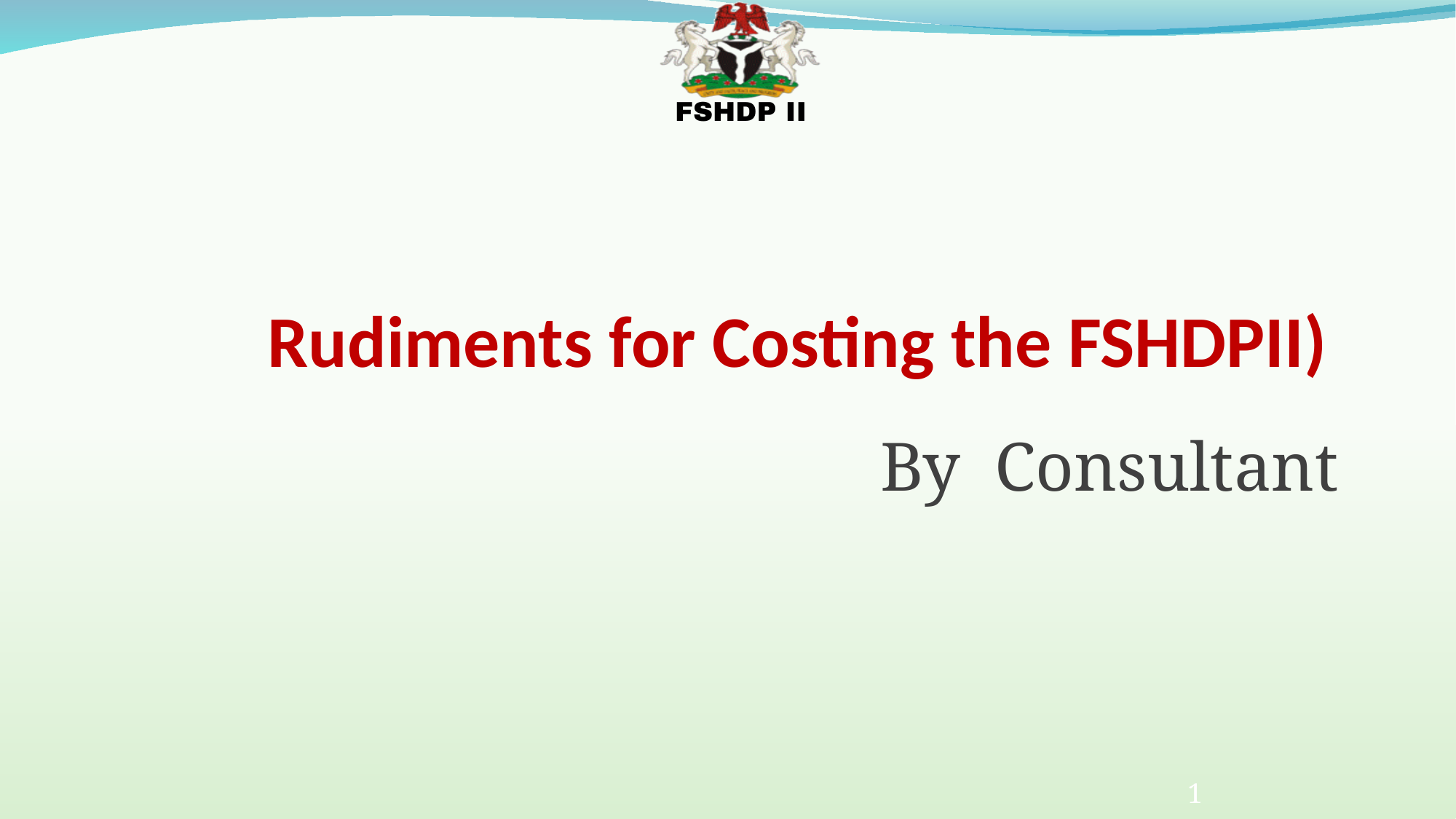

# Rudiments for Costing the FSHDPII)
By  Consultant
1